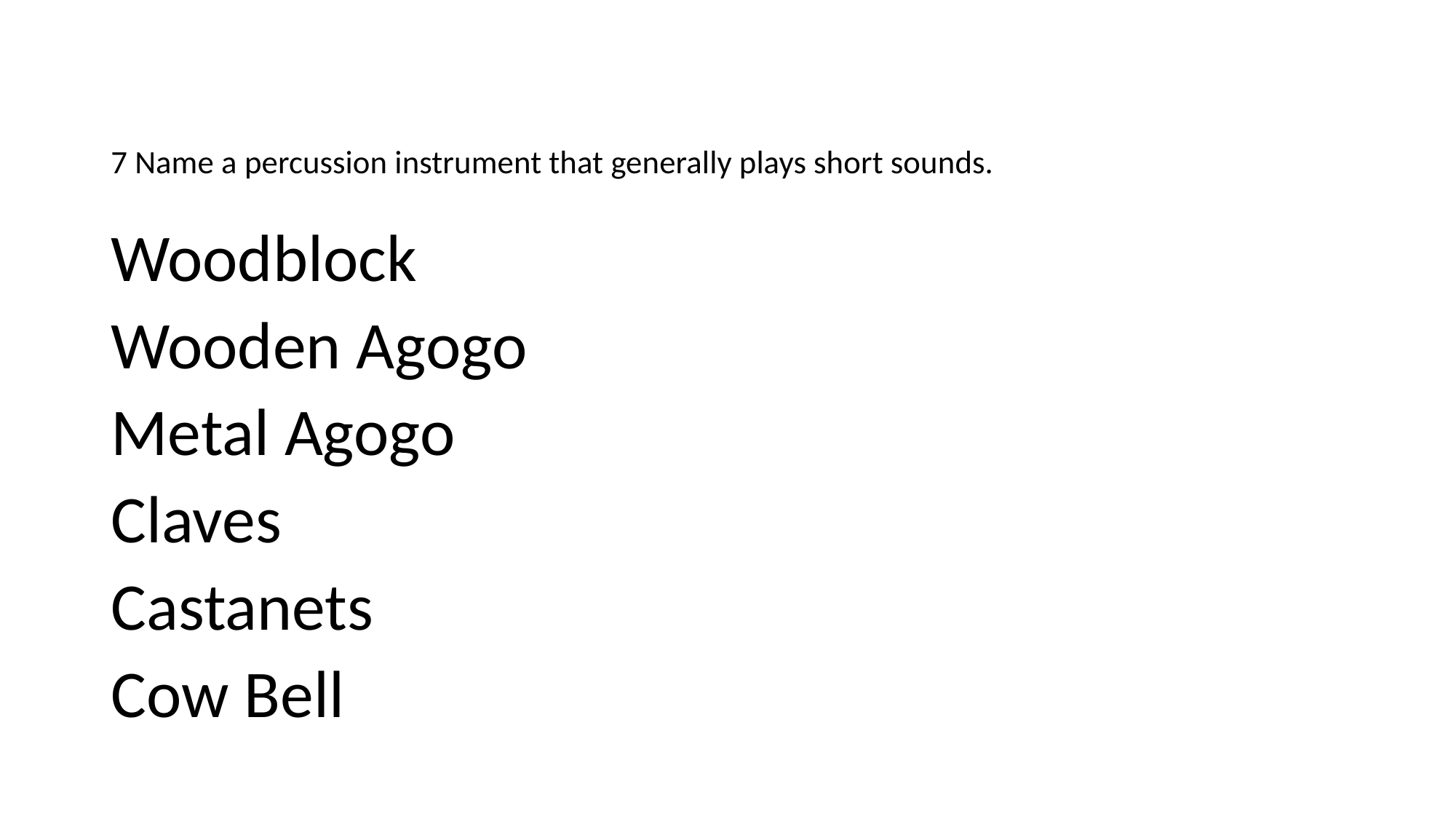

# 7 Name a percussion instrument that generally plays short sounds.
Woodblock
Wooden Agogo
Metal Agogo
Claves
Castanets
Cow Bell